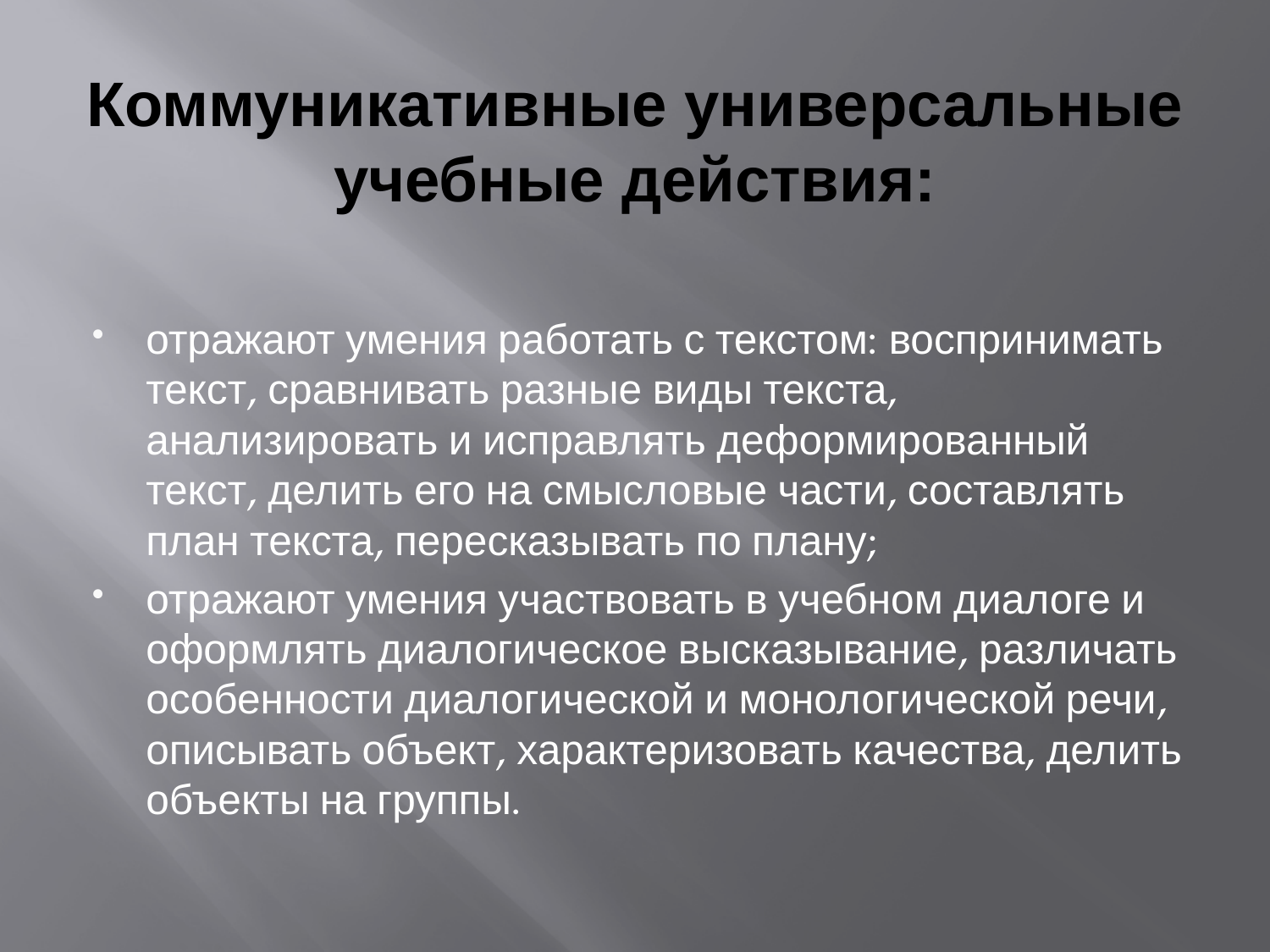

# Коммуникативные универсальные учебные действия:
отражают умения работать с текстом: воспринимать текст, сравнивать разные виды текста, анализировать и исправлять деформированный текст, делить его на смысловые части, составлять план текста, пересказывать по плану;
отражают умения участвовать в учебном диалоге и оформлять диалогическое высказывание, различать особенности диалогической и монологической речи, описывать объект, характеризовать качества, делить объекты на группы.